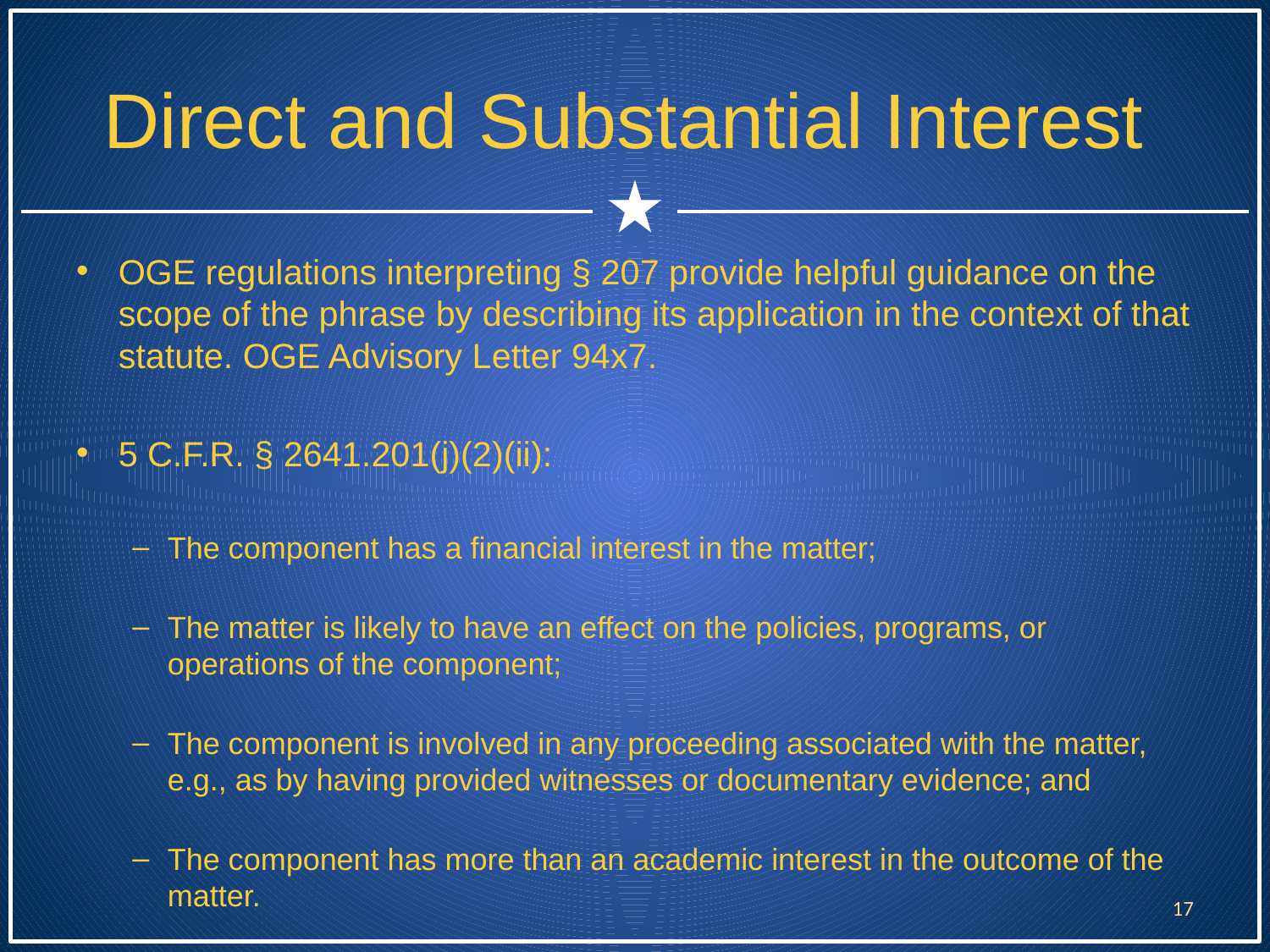

# Direct and Substantial Interest
OGE regulations interpreting § 207 provide helpful guidance on the scope of the phrase by describing its application in the context of that statute. OGE Advisory Letter 94x7.

5 C.F.R. § 2641.201(j)(2)(ii):

The component has a financial interest in the matter;
The matter is likely to have an effect on the policies, programs, or operations of the component;
The component is involved in any proceeding associated with the matter, e.g., as by having provided witnesses or documentary evidence; and
The component has more than an academic interest in the outcome of the matter.

17